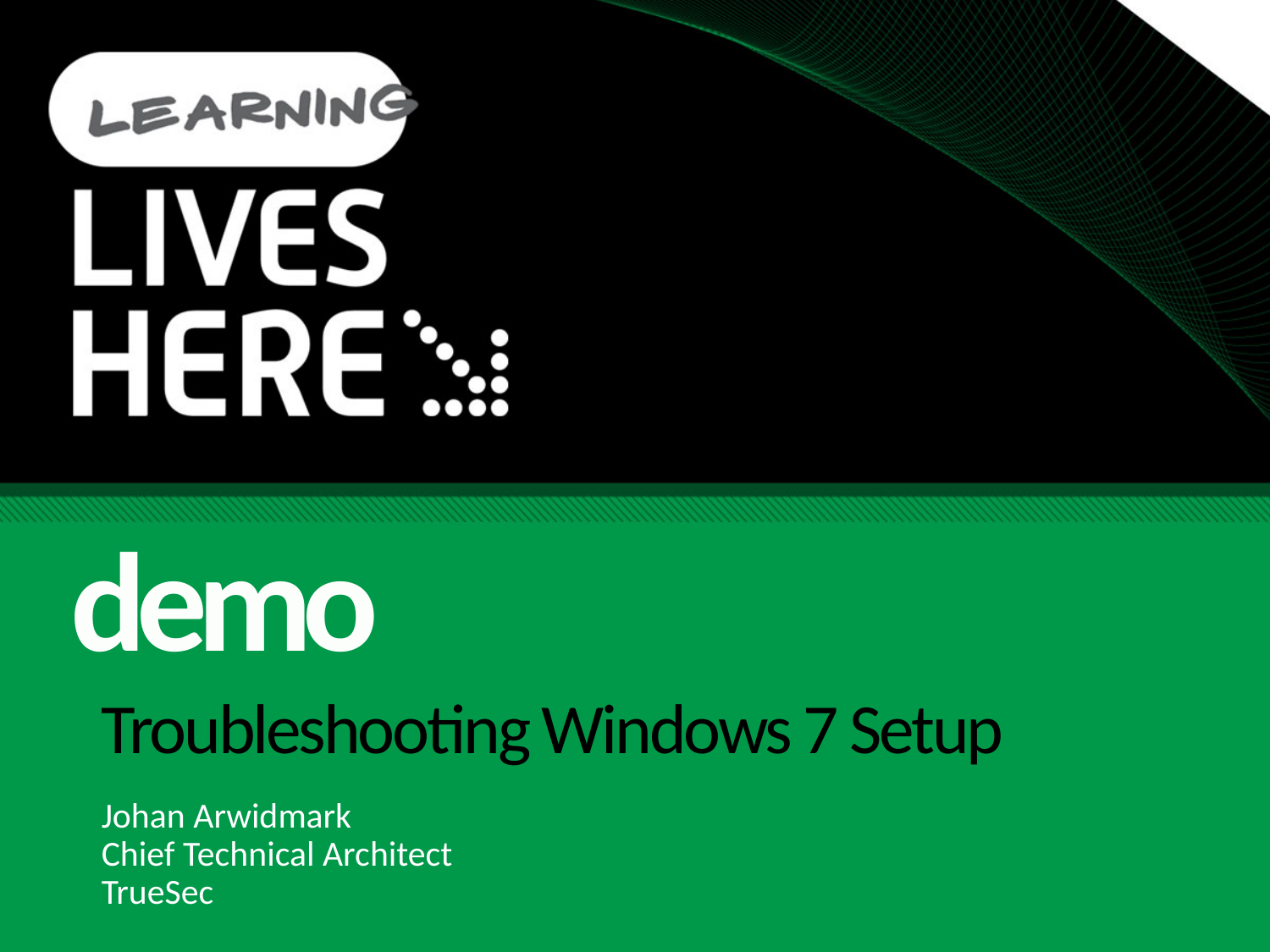

demo
# Troubleshooting Windows 7 Setup
Johan Arwidmark
Chief Technical Architect
TrueSec